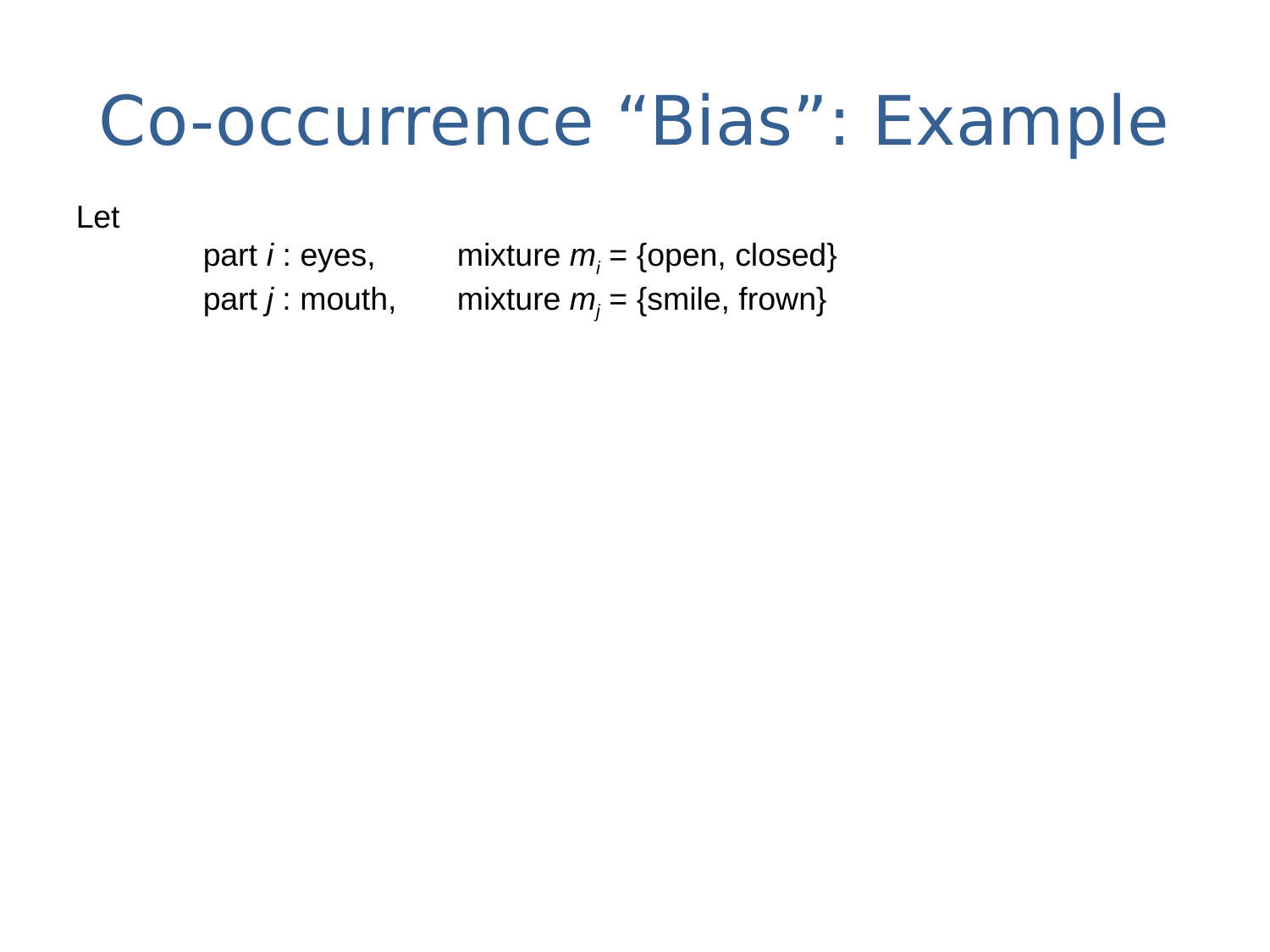

# Co-occurrence “Bias”: Example
Let
	part i : eyes, 	mixture mi = {open, closed}
	part j : mouth,	mixture mj = {smile, frown}